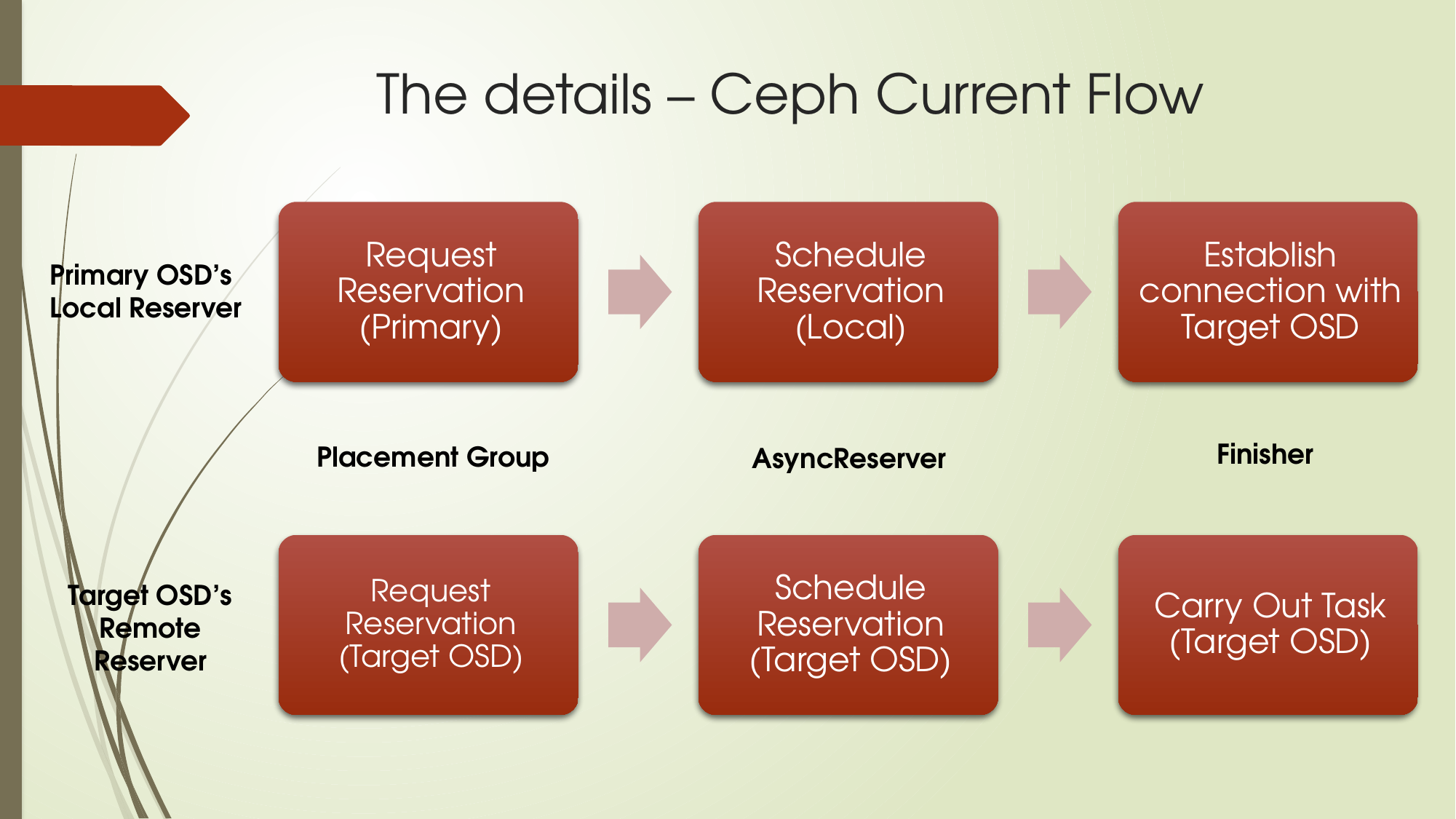

# The details – Ceph Current Flow
Request Reservation (Primary)

Schedule Reservation (Local)

Establish connection with Target OSD
Primary OSD’s Local Reserver
Finisher
Placement Group
AsyncReserver
Request Reservation (Target OSD)

Schedule Reservation (Target OSD)

Carry Out Task (Target OSD)
Target OSD’s Remote Reserver